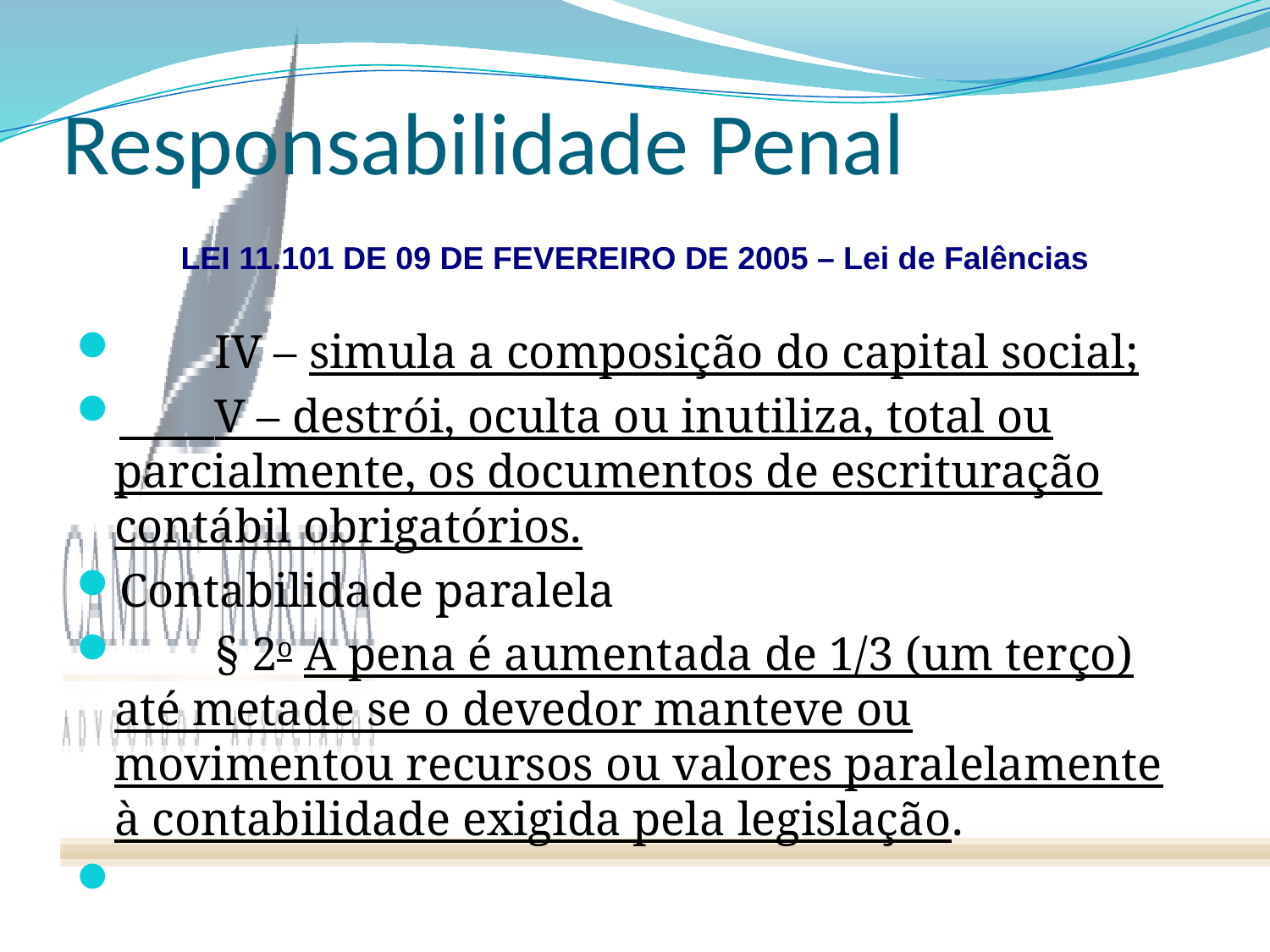

# Responsabilidade Penal
LEI 11.101 DE 09 DE FEVEREIRO DE 2005 – Lei de Falências

        IV – simula a composição do capital social;
        V – destrói, oculta ou inutiliza, total ou parcialmente, os documentos de escrituração contábil obrigatórios.
Contabilidade paralela
        § 2o A pena é aumentada de 1/3 (um terço) até metade se o devedor manteve ou movimentou recursos ou valores paralelamente à contabilidade exigida pela legislação.